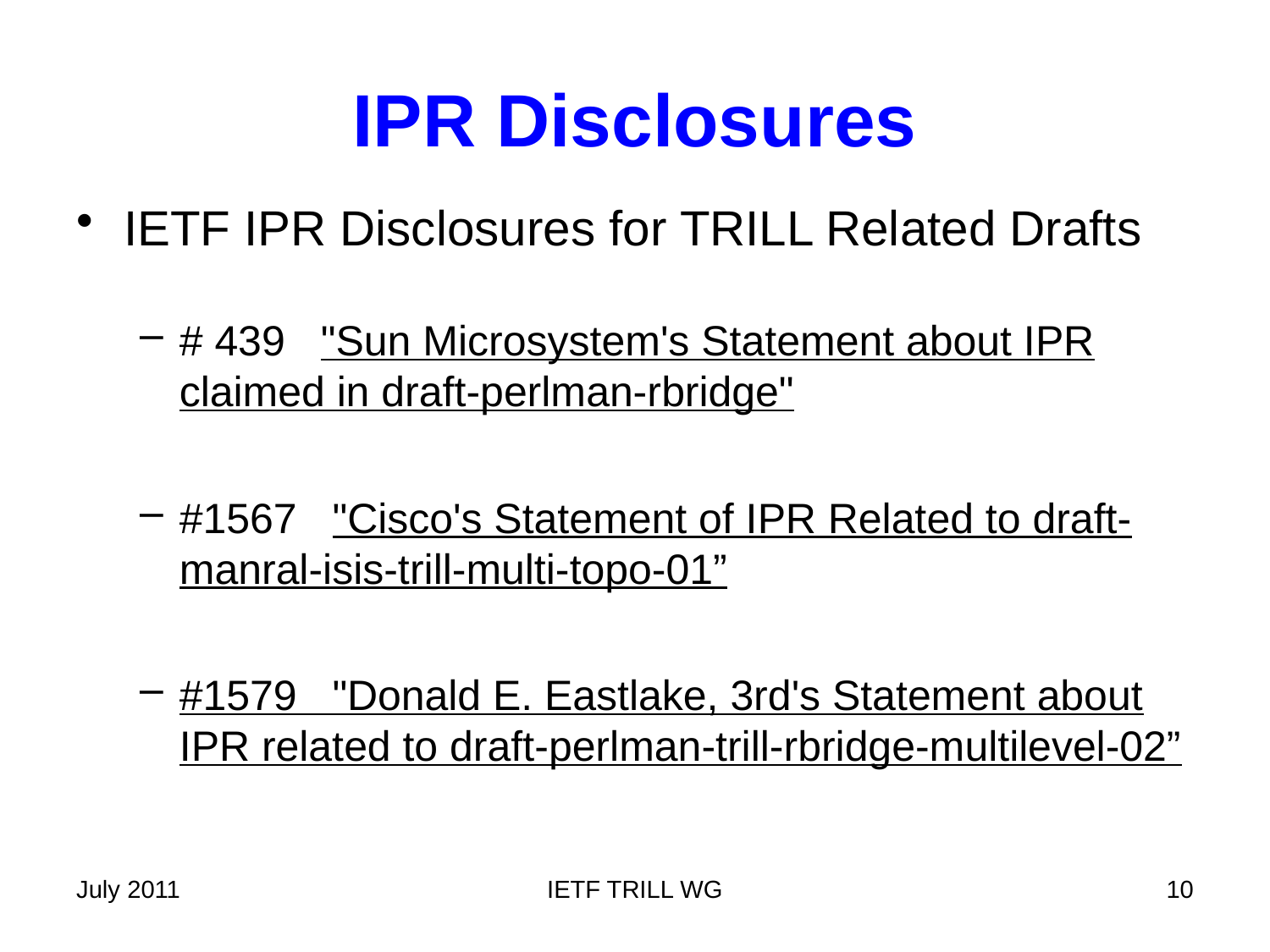

# IPR Disclosures
IETF IPR Disclosures for TRILL Related Drafts

# 439   "Sun Microsystem's Statement about IPR claimed in draft-perlman-rbridge"

#1567   "Cisco's Statement of IPR Related to draft-manral-isis-trill-multi-topo-01”

#1579   "Donald E. Eastlake, 3rd's Statement about IPR related to draft-perlman-trill-rbridge-multilevel-02”

July 2011
IETF TRILL WG
10